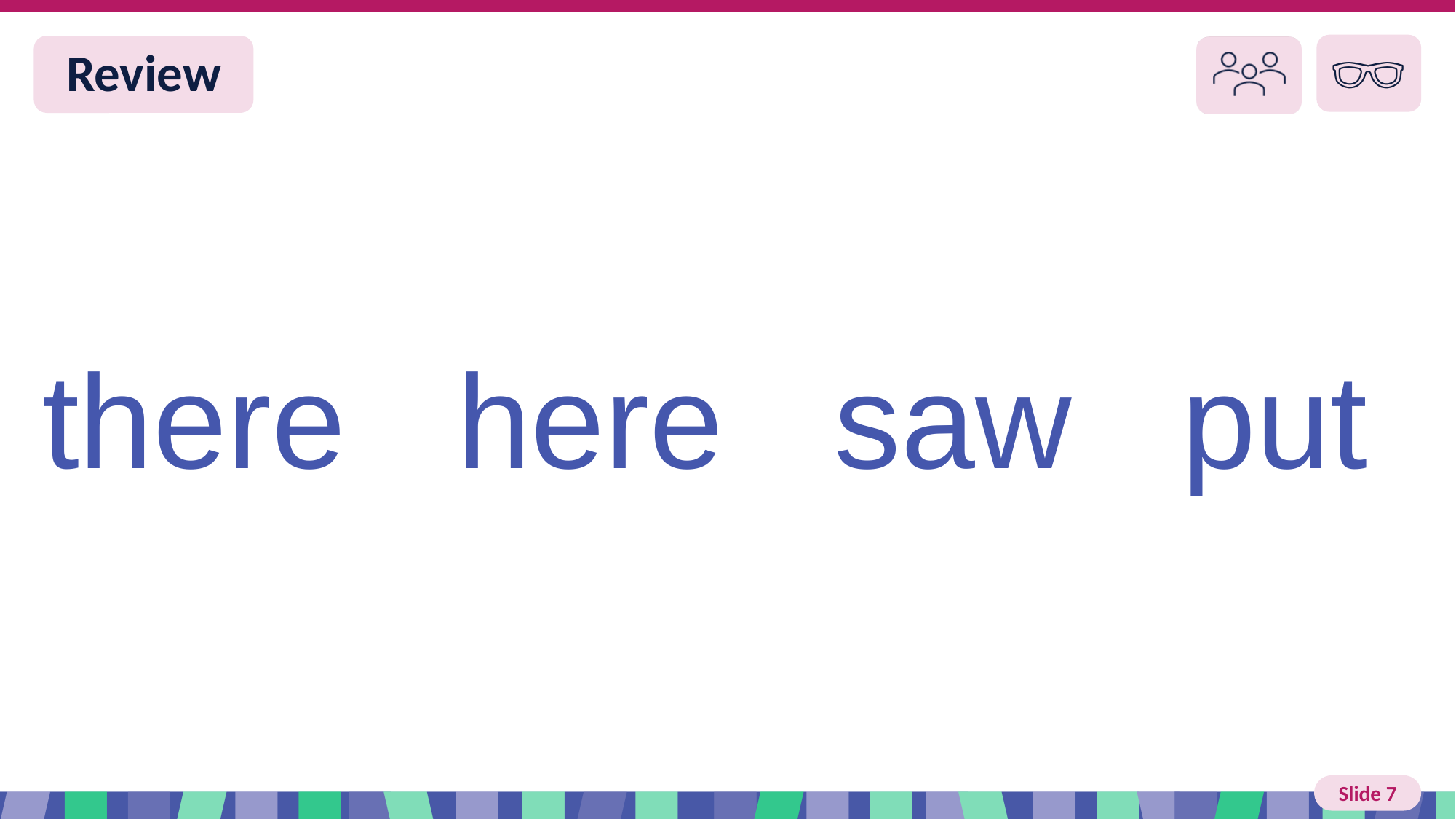

# Slide 7 Review
there   here   saw   put